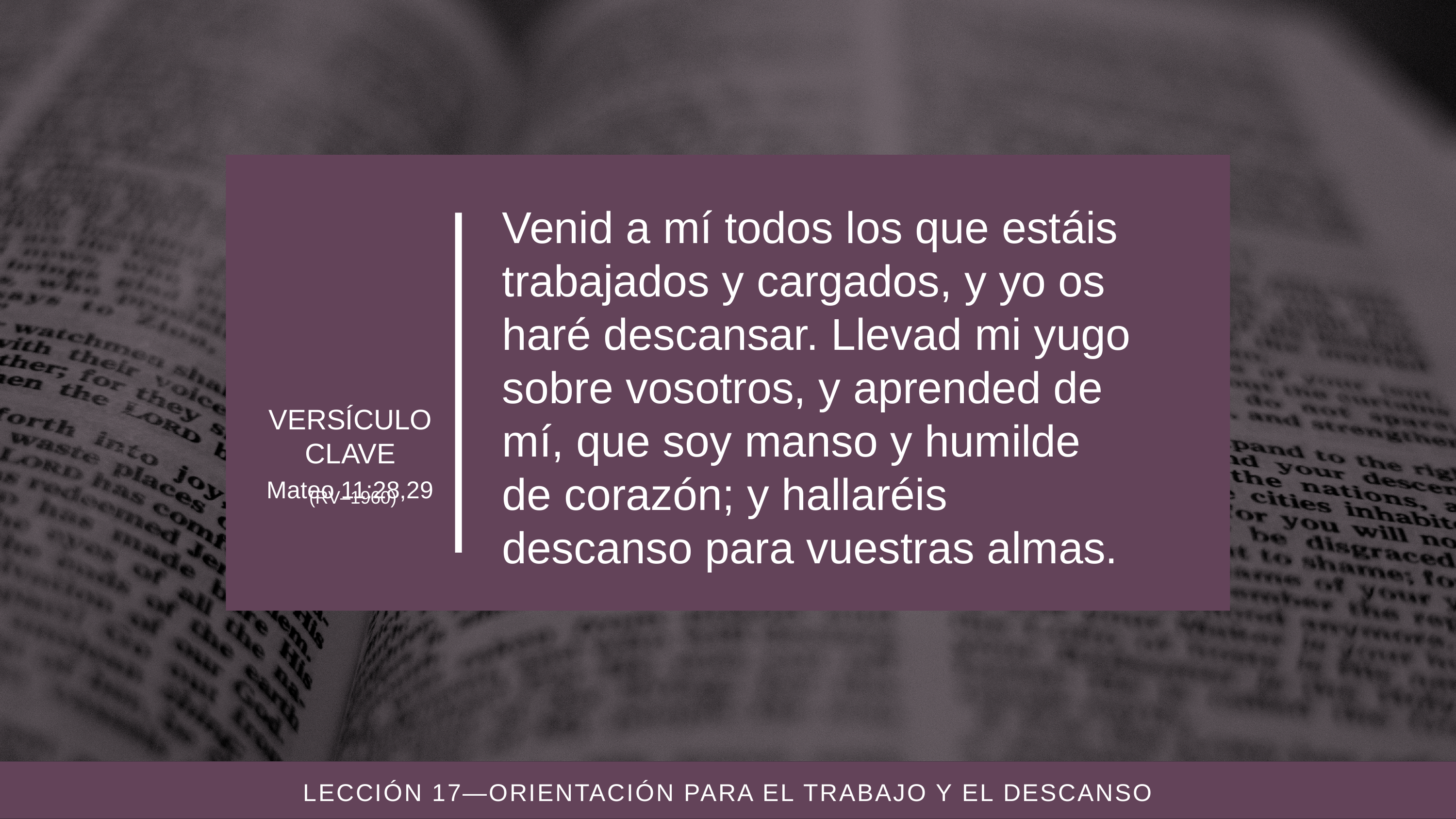

Venid a mí todos los que estáis trabajados y cargados, y yo os haré descansar. Llevad mi yugo sobre vosotros, y aprended de mí, que soy manso y humilde de corazón; y hallaréis descanso para vuestras almas.

(RV–1960)